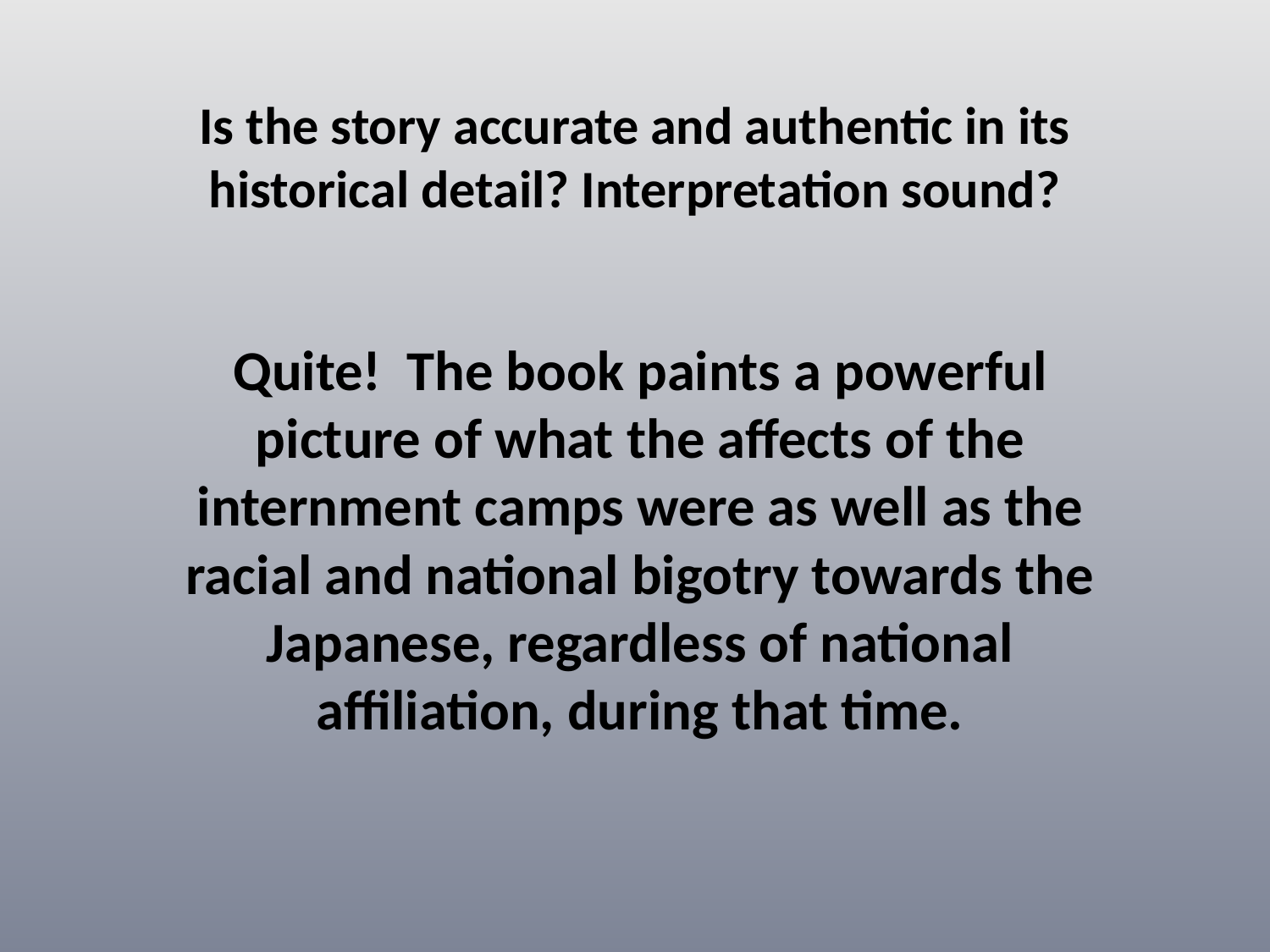

# Is the story accurate and authentic in its historical detail? Interpretation sound?
Quite!  The book paints a powerful picture of what the affects of the internment camps were as well as the racial and national bigotry towards the Japanese, regardless of national affiliation, during that time.